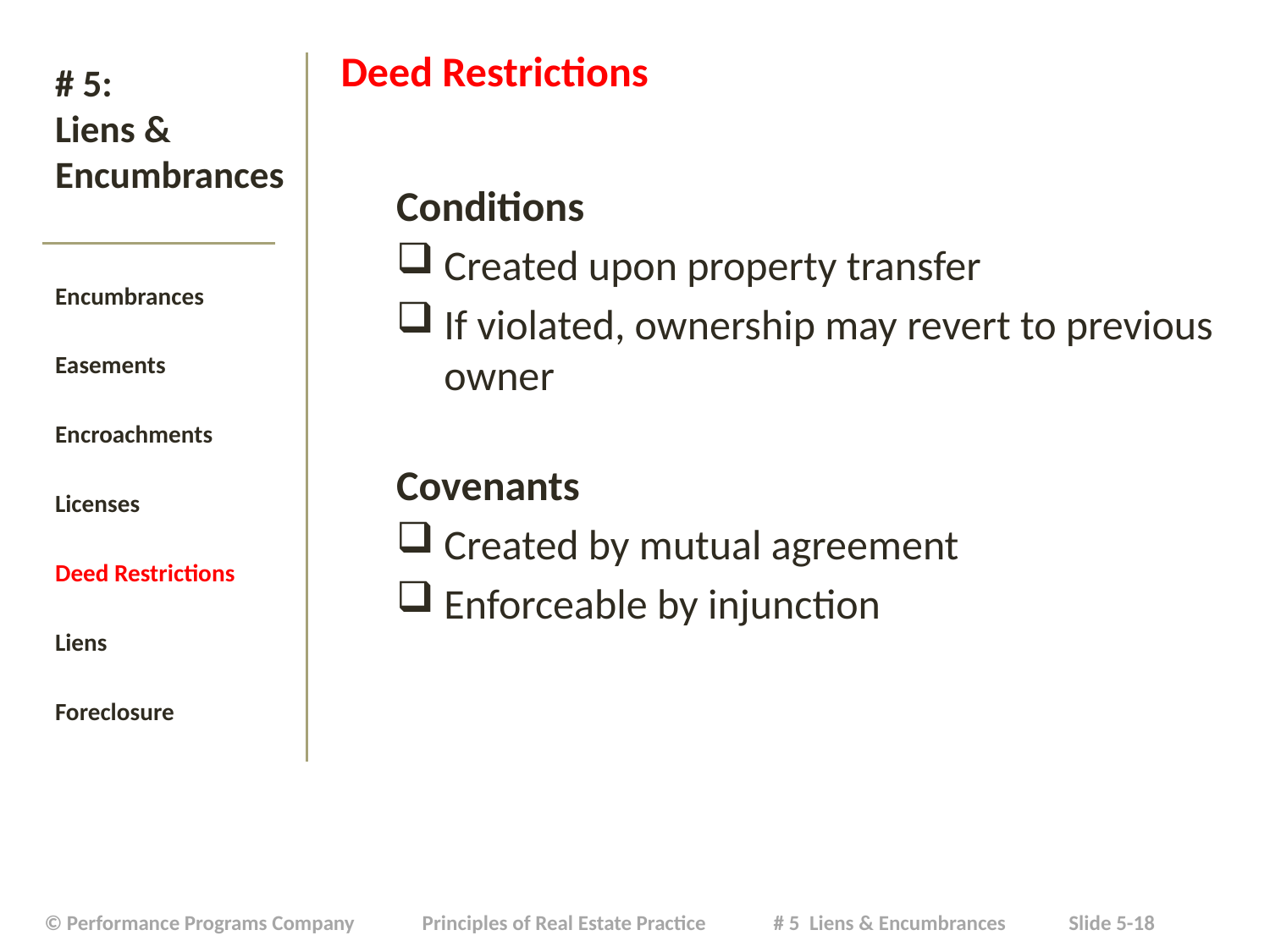

Deed Restrictions

Conditions
Created upon property transfer
If violated, ownership may revert to previous owner
Covenants
Created by mutual agreement
Enforceable by injunction
# # 5: Liens & Encumbrances

Encumbrances

Easements

Encroachments

Licenses

Deed Restrictions

Liens

Foreclosure

| © Performance Programs Company Principles of Real Estate Practice # 5 Liens & Encumbrances Slide 5-18 |
| --- |